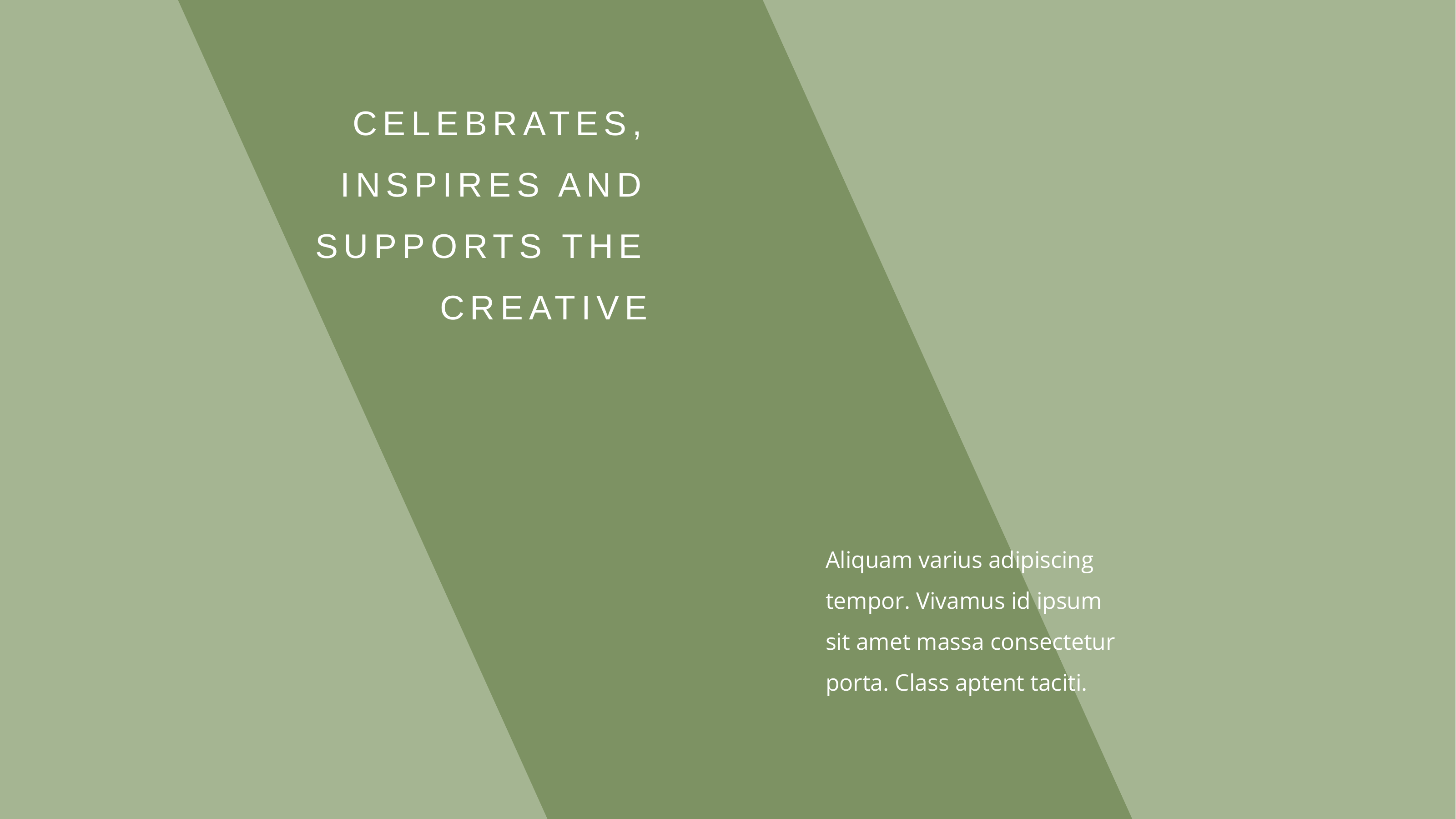

CELEBRATES, INSPIRES AND SUPPORTS THE CREATIVE

Aliquam varius adipiscing tempor. Vivamus id ipsum sit amet massa consectetur porta. Class aptent taciti.